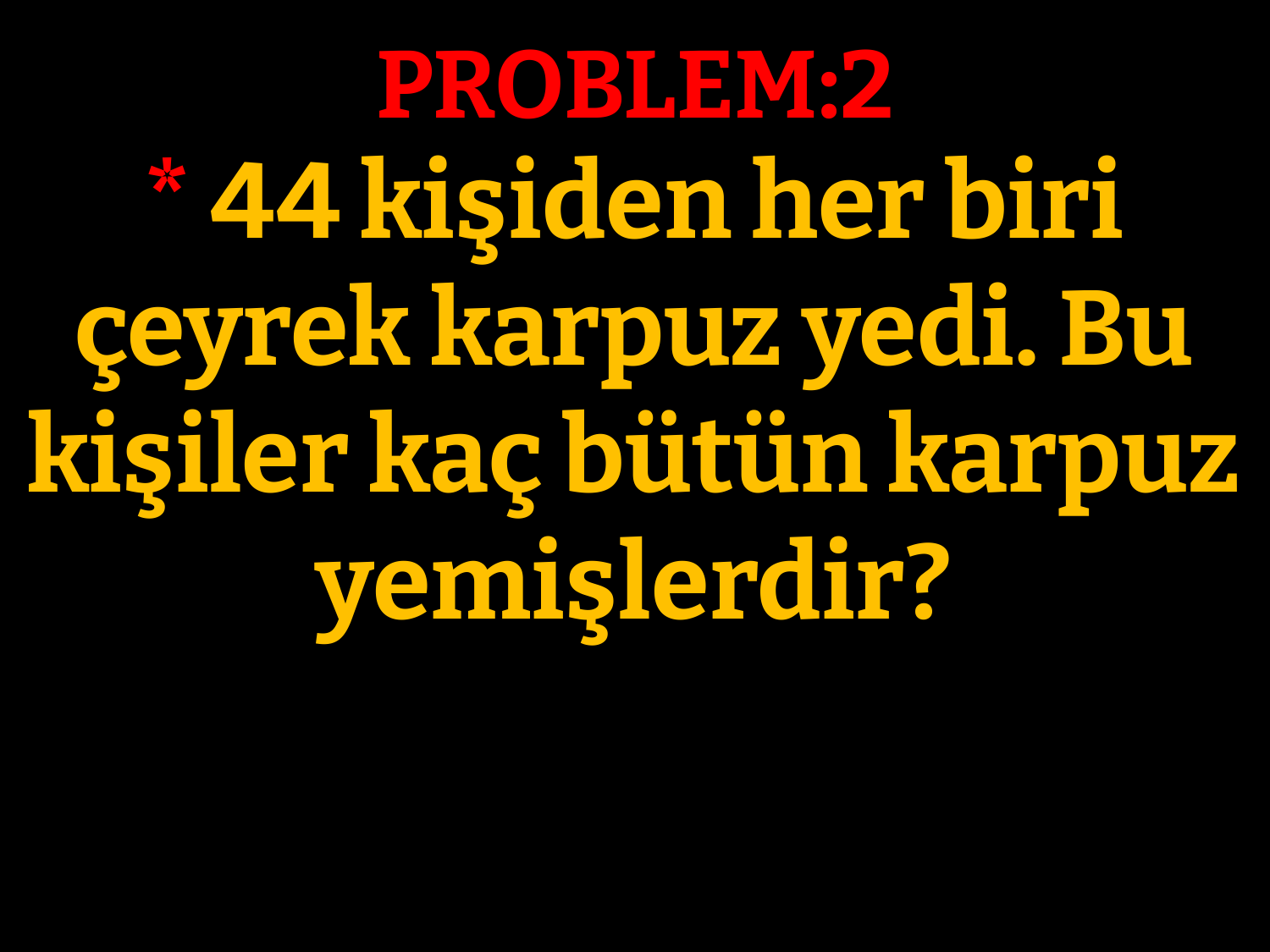

PROBLEM:2
* 44 kişiden her biri çeyrek karpuz yedi. Bu kişiler kaç bütün karpuz yemişlerdir?